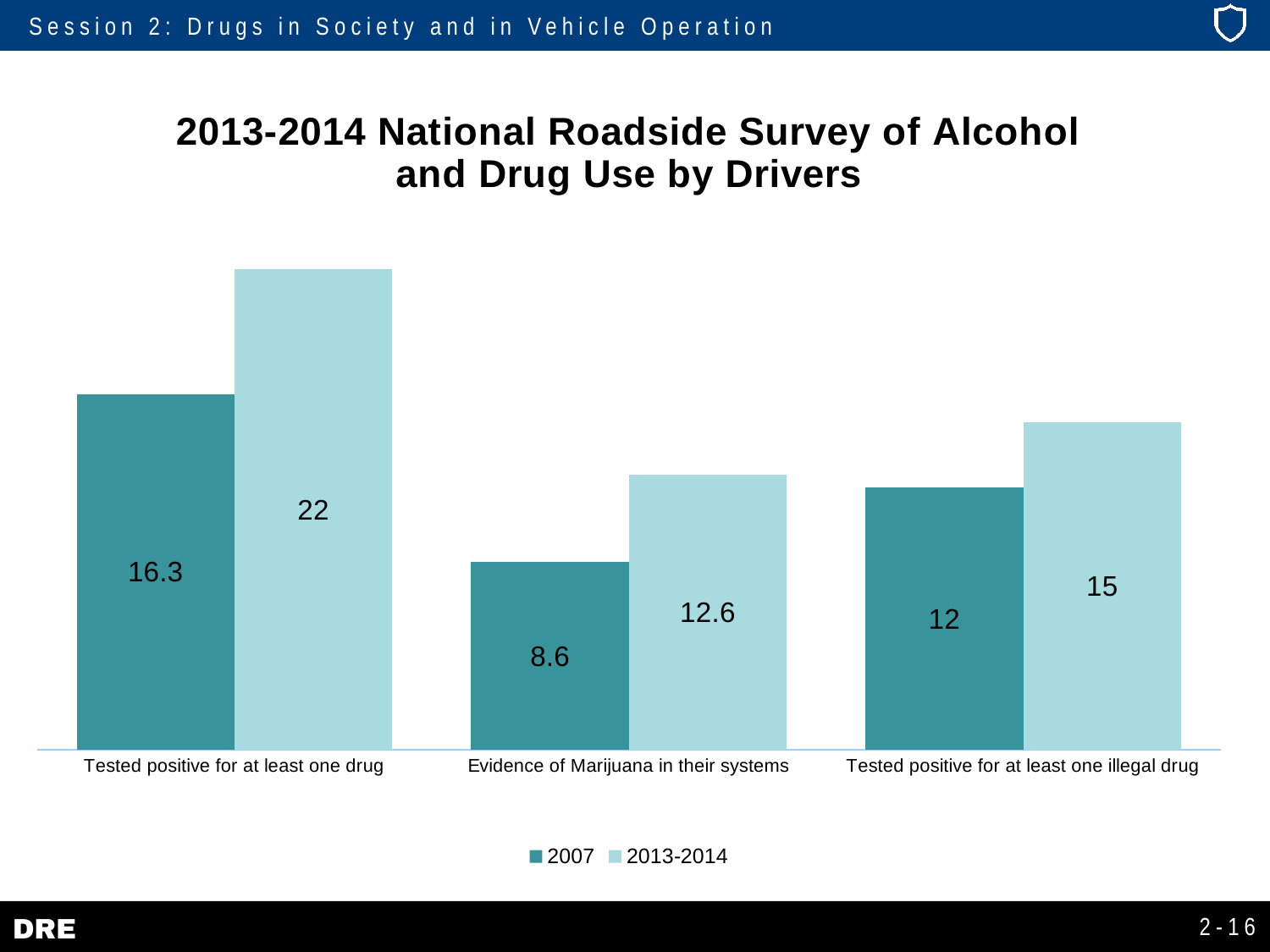

### Chart: 2013-2014 National Roadside Survey of Alcohol and Drug Use by Drivers

| Category | 2007 | 2013-2014 |
|---|---|---|
| Tested positive for at least one drug | 16.3 | 22.0 |
| Evidence of Marijuana in their systems | 8.6 | 12.6 |
| Tested positive for at least one illegal drug | 12.0 | 15.0 |
2-16